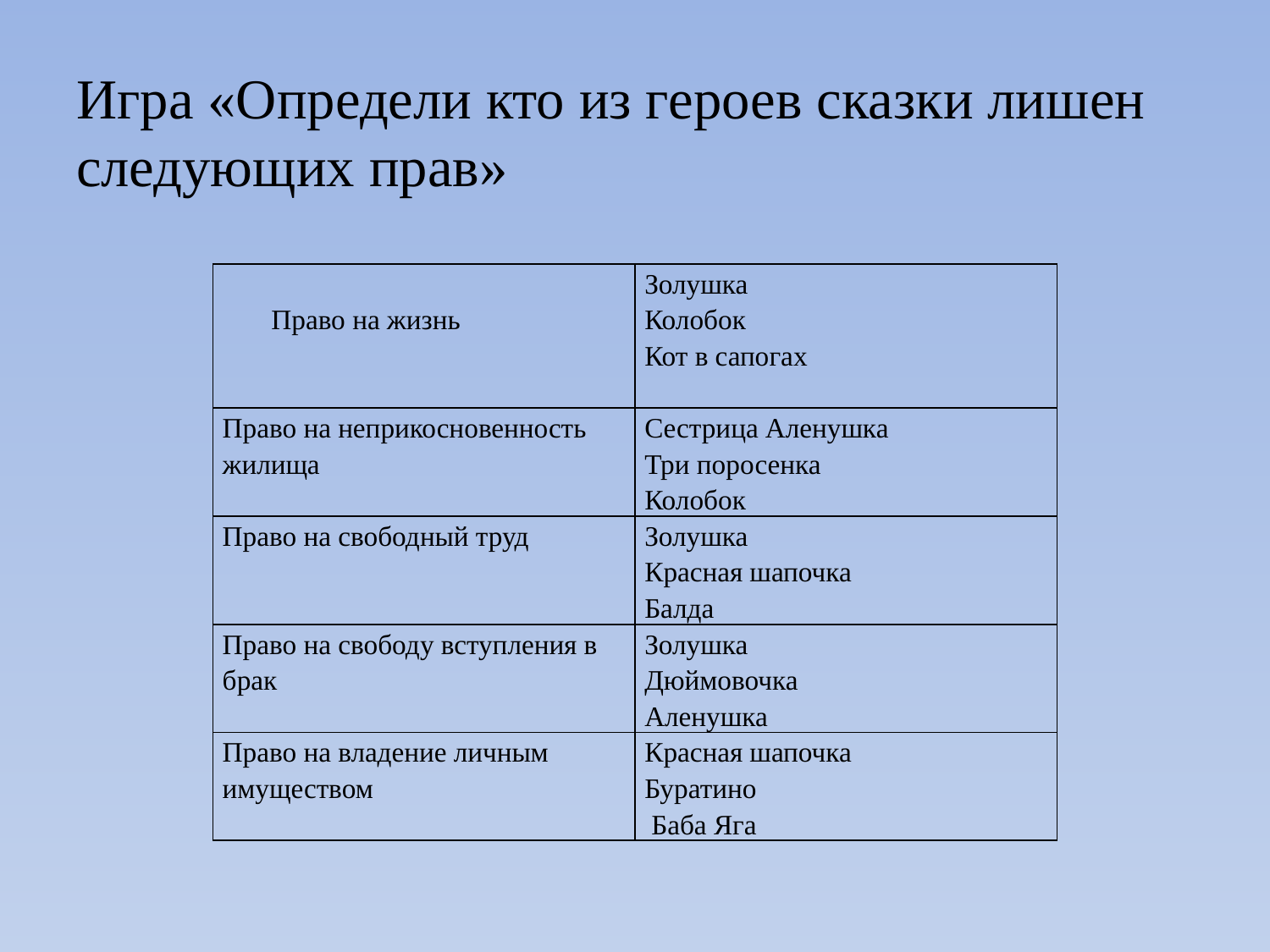

Игра «Определи кто из героев сказки лишен следующих прав»

| Право на жизнь | Золушка Колобок Кот в сапогах |
| --- | --- |
| Право на неприкосновенность жилища | Сестрица Аленушка Три поросенка Колобок |
| Право на свободный труд | Золушка Красная шапочка Балда |
| Право на свободу вступления в брак | Золушка Дюймовочка Аленушка |
| Право на владение личным имуществом | Красная шапочка Буратино Баба Яга |